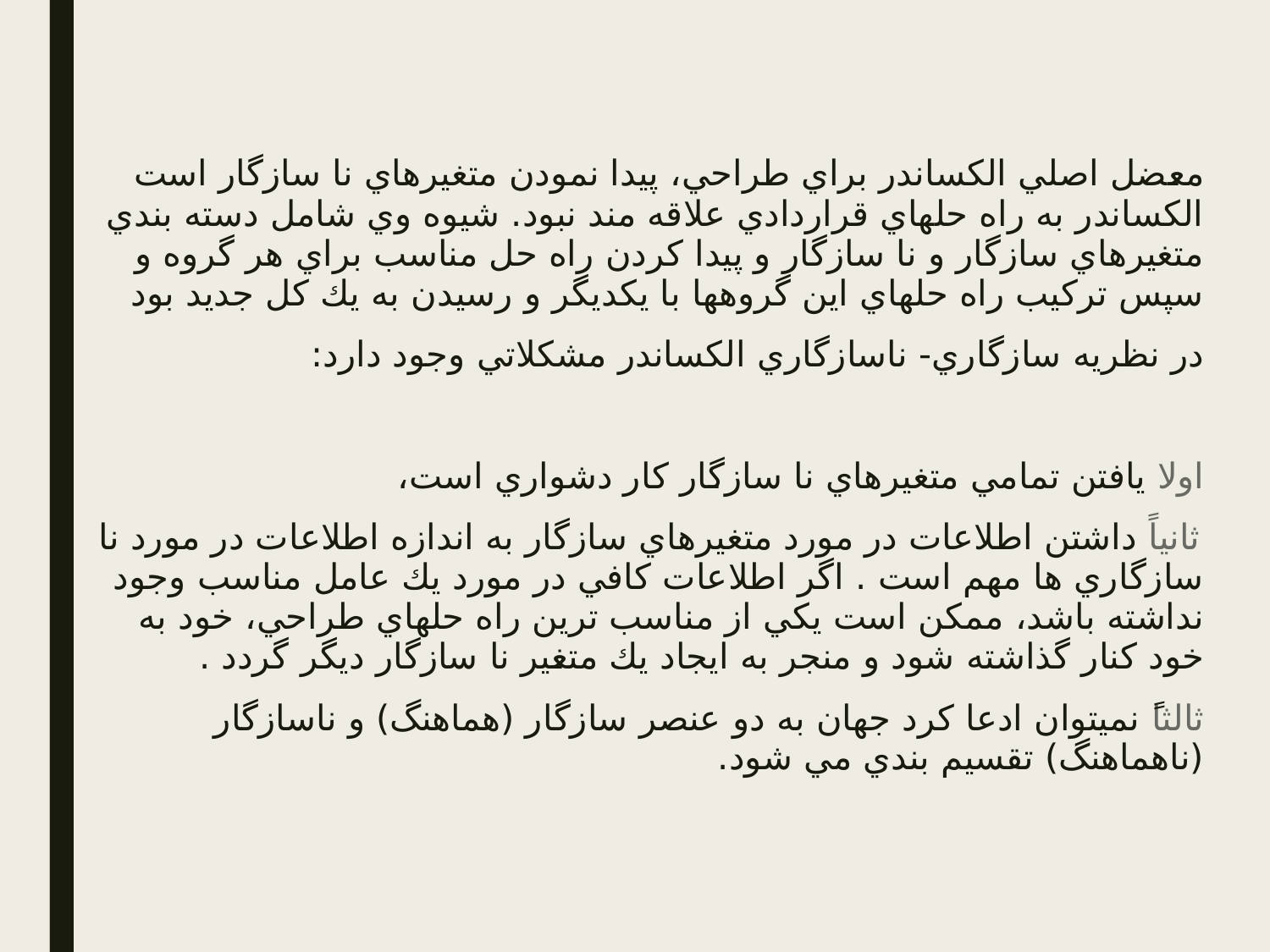

معضل اصلي الكساندر براي طراحي، پيدا نمودن متغيرهاي نا سازگار است الكساندر به راه حلهاي قراردادي علاقه مند نبود. شيوه وي شامل دسته بندي متغيرهاي سازگار و نا سازگار و پيدا كردن راه حل مناسب براي هر گروه و سپس تركيب راه حلهاي اين گروهها با يكديگر و رسيدن به يك كل جديد بود
در نظريه سازگاري- ناسازگاري الكساندر مشكلاتي وجود دارد:

اولا يافتن تمامي متغيرهاي نا سازگار كار دشواري است،
ثانياً داشتن اطلاعات در مورد متغيرهاي سازگار به اندازه اطلاعات در مورد نا سازگاري ها مهم است . اگر اطلاعات كافي در مورد يك عامل مناسب وجود نداشته باشد، ممكن است يكي از مناسب ترين راه حلهاي طراحي، خود به خود كنار گذاشته شود و منجر به ايجاد يك متغير نا سازگار ديگر گردد .
ثالثاً نميتوان ادعا كرد جهان به دو عنصر سازگار (هماهنگ) و ناسازگار (ناهماهنگ) تقسيم بندي مي شود.